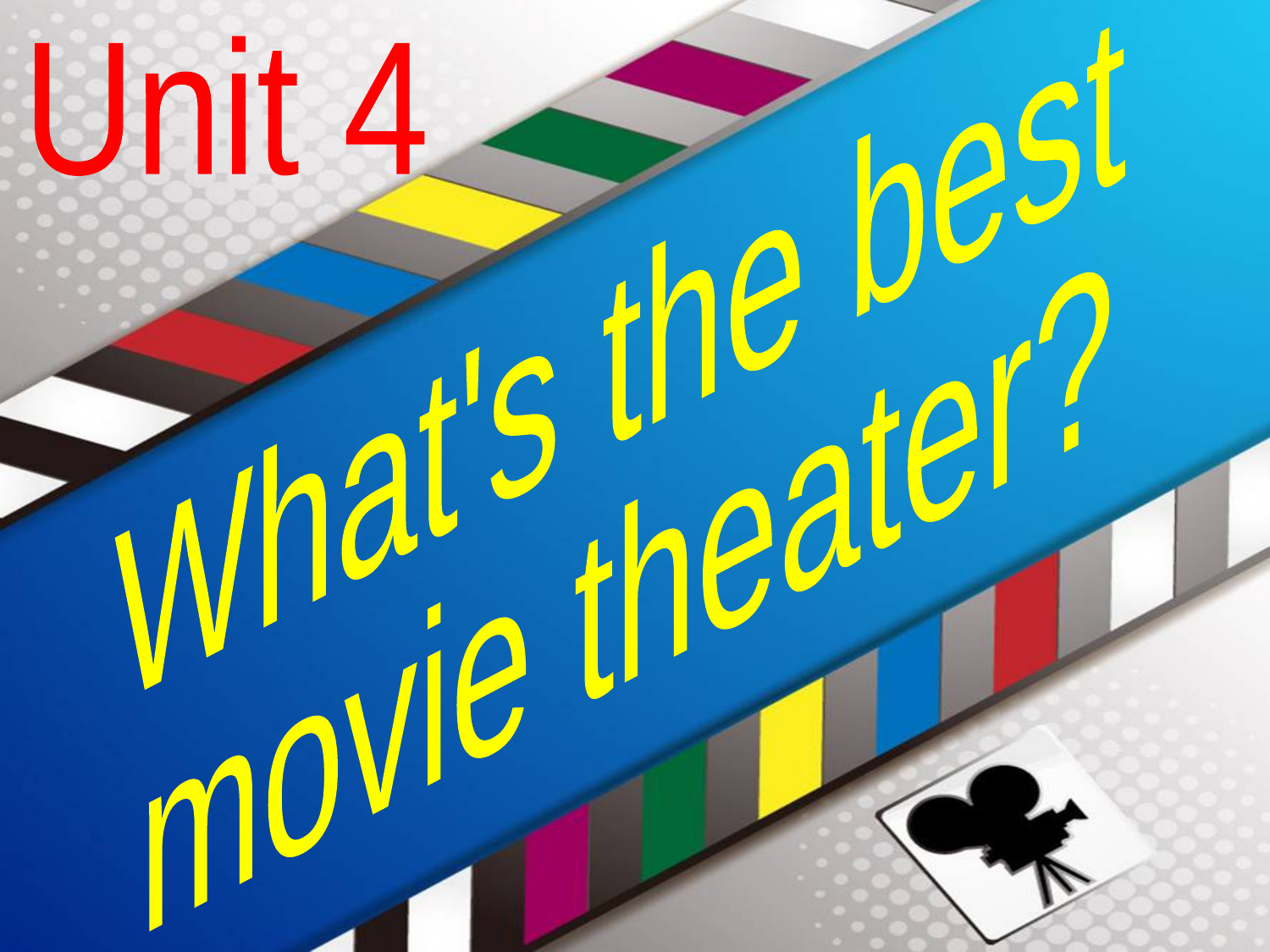

What's the best
movie theater?
Unit 4